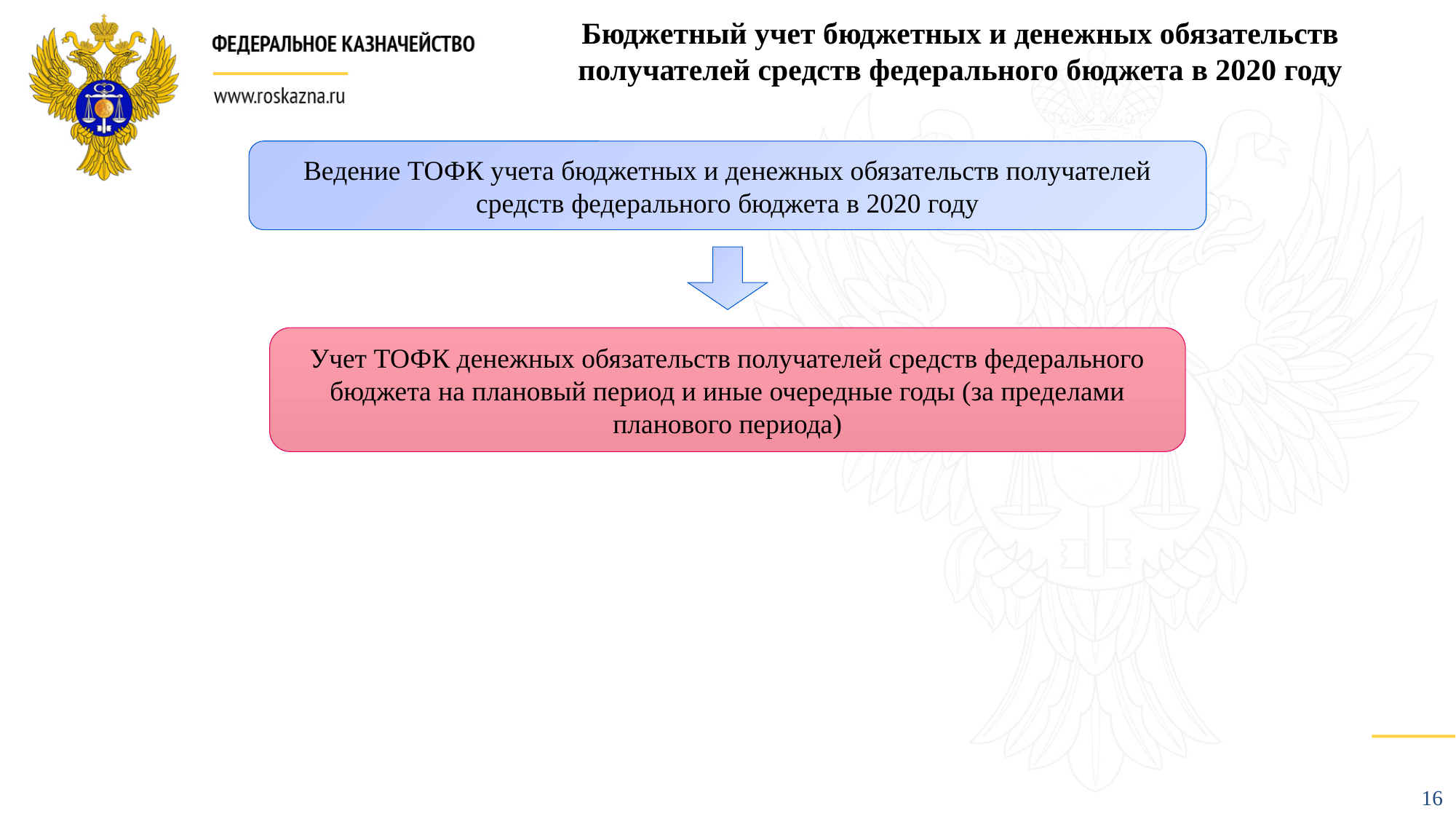

Бюджетный учет бюджетных и денежных обязательств
получателей средств федерального бюджета в 2020 году
Ведение ТОФК учета бюджетных и денежных обязательств получателей средств федерального бюджета в 2020 году

Учет ТОФК денежных обязательств получателей средств федерального бюджета на плановый период и иные очередные годы (за пределами планового периода)
16